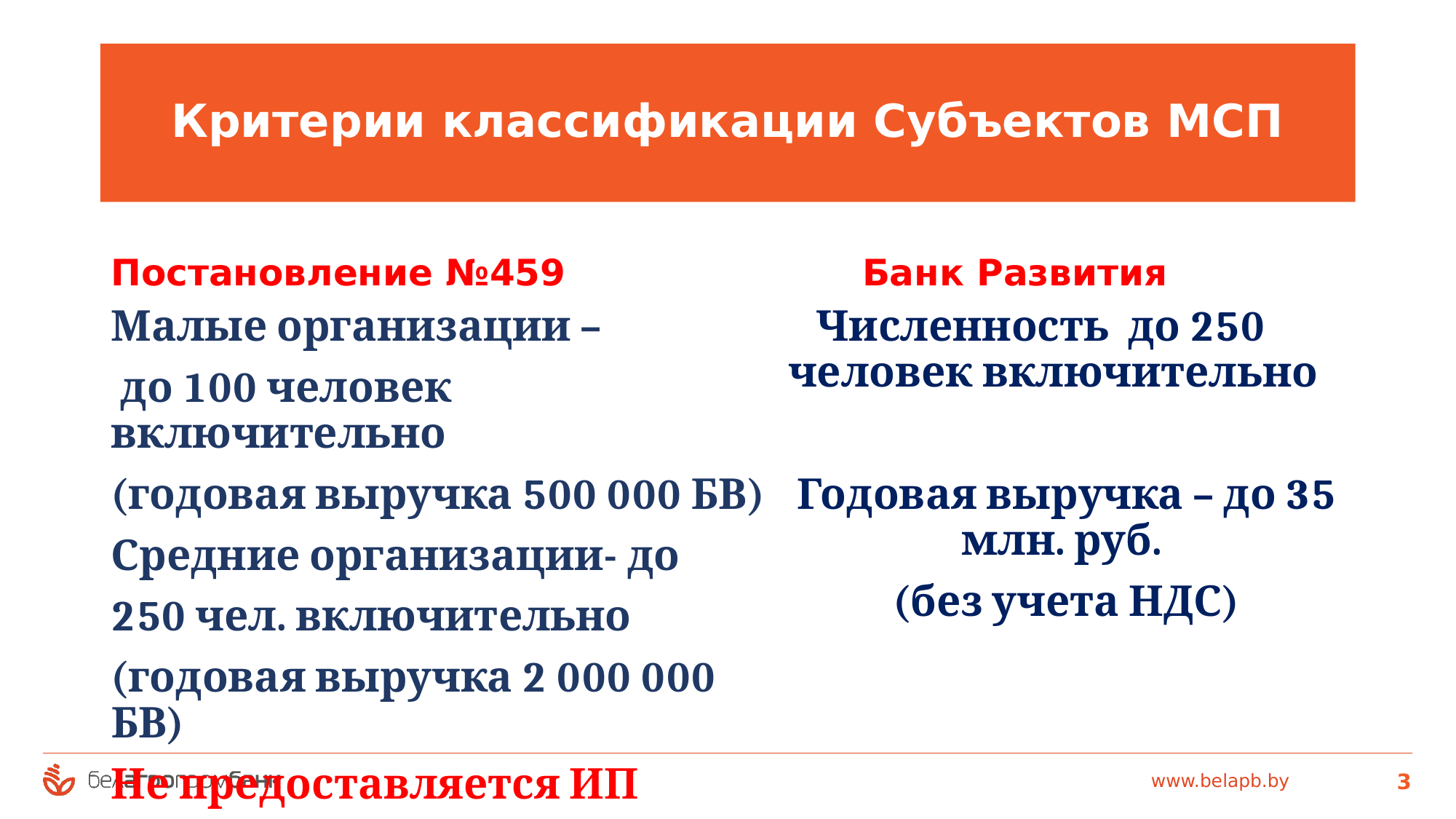

# Критерии классификации Субъектов МСП
Постановление №459
         Банк Развития
Малые организации –
 до 100 человек  включительно
(годовая выручка 500 000 БВ)
Средние организации- до
250 чел. включительно
(годовая выручка 2 000 000 БВ)
Не предоставляется ИП
   Численность  до 250   человек включительно

Годовая выручка – до 35 млн. руб.
(без учета НДС)